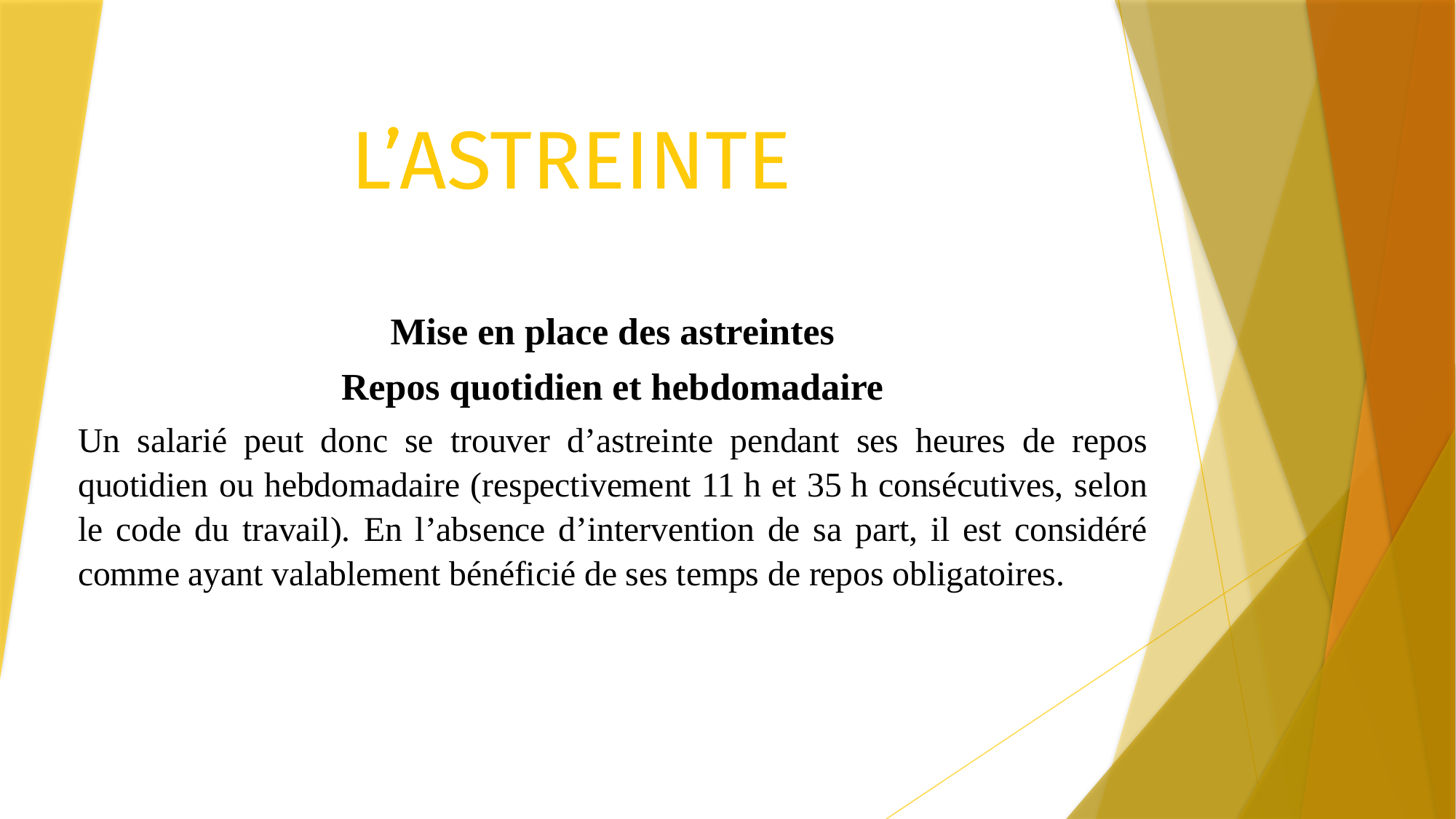

# L’ASTREINTE

Mise en place des astreintes
Repos quotidien et hebdomadaire
Un salarié peut donc se trouver d’astreinte pendant ses heures de repos quotidien ou hebdomadaire (respectivement 11 h et 35 h consécutives, selon le code du travail). En l’absence d’intervention de sa part, il est considéré comme ayant valablement bénéficié de ses temps de repos obligatoires.